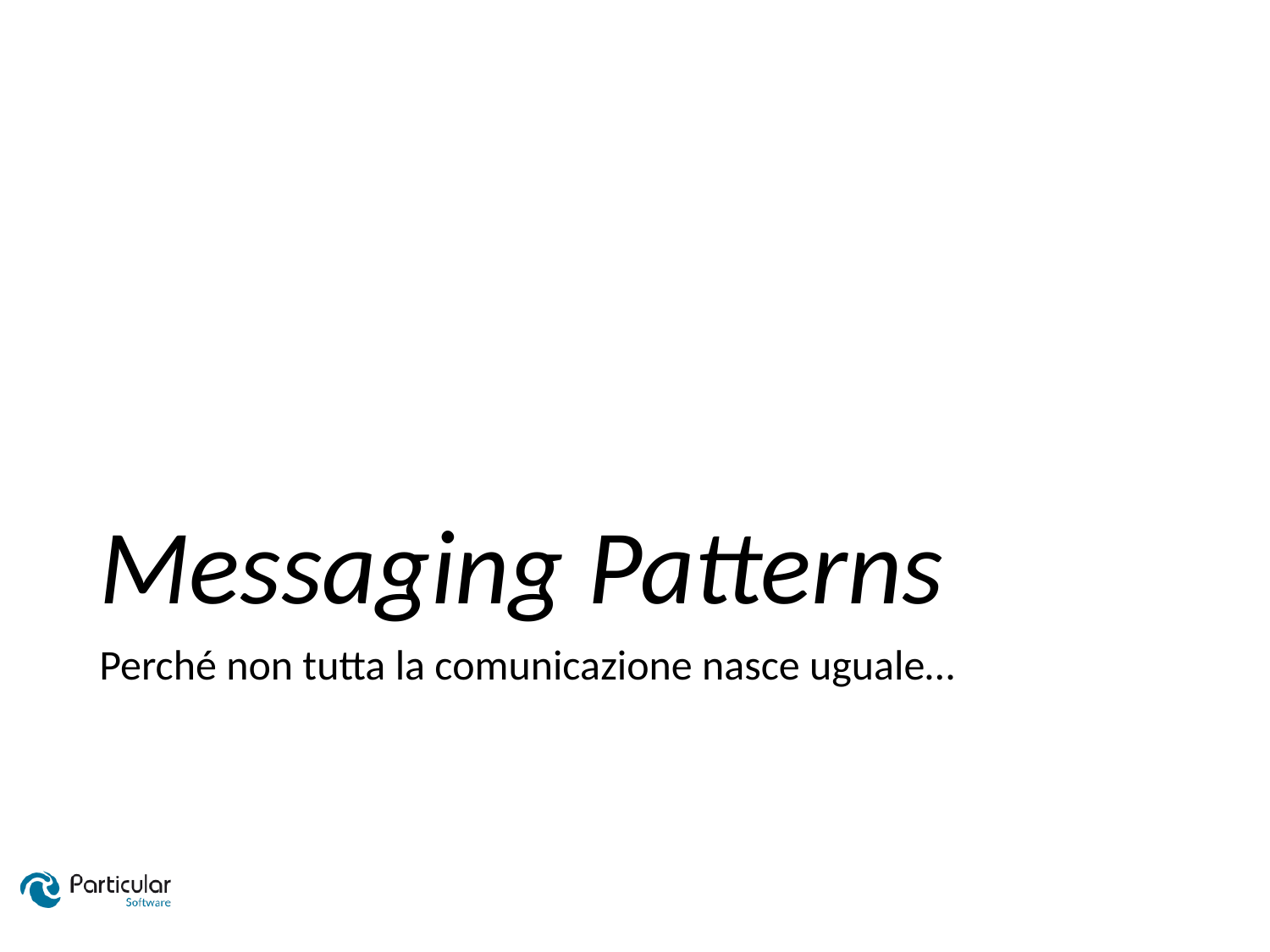

# Messaging Patterns
Perché non tutta la comunicazione nasce uguale…